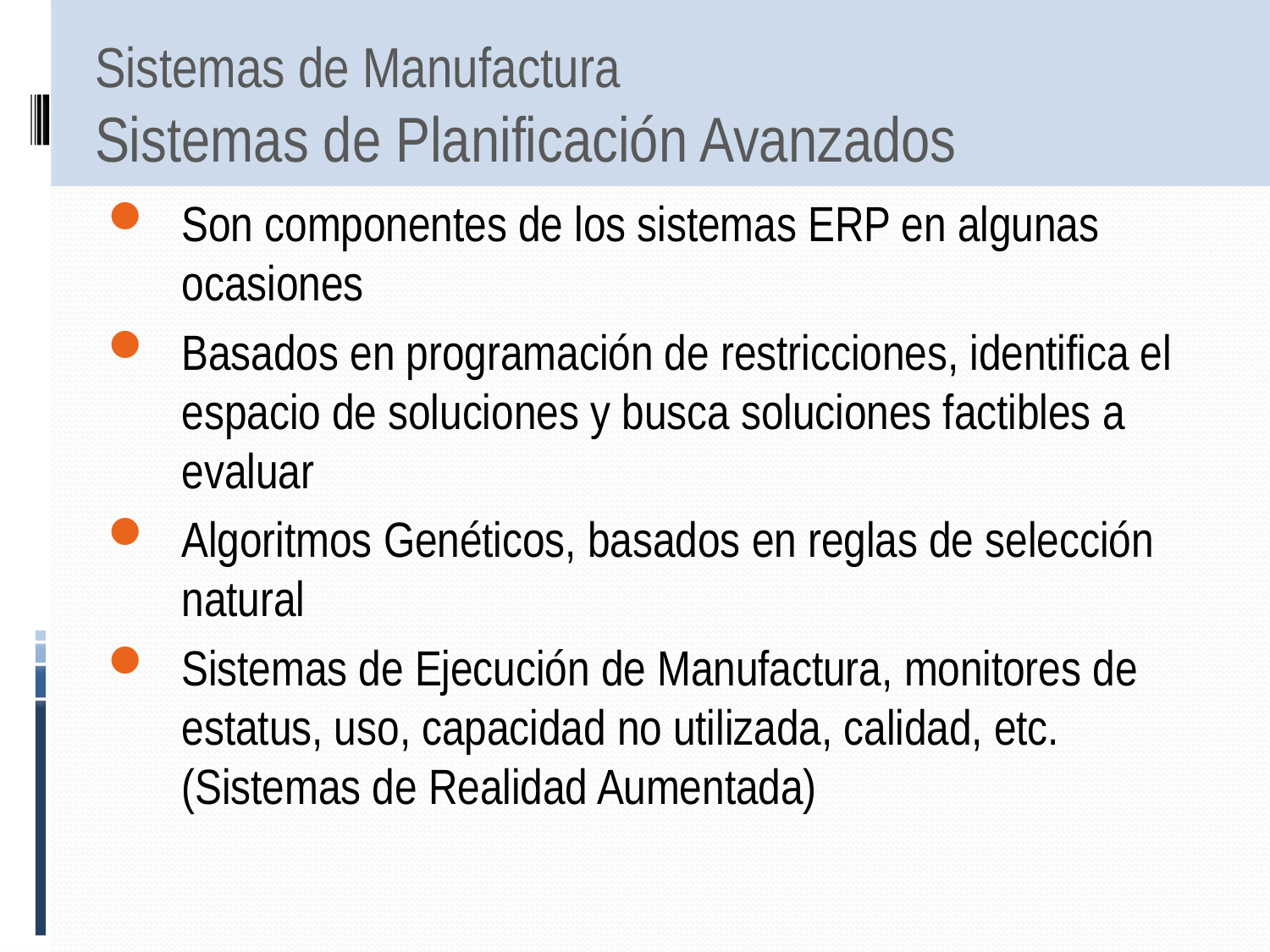

# Sistemas de Manufactura Sistemas de Planificación Avanzados
Son componentes de los sistemas ERP en algunas ocasiones
Basados en programación de restricciones, identifica el espacio de soluciones y busca soluciones factibles a evaluar
Algoritmos Genéticos, basados en reglas de selección natural
Sistemas de Ejecución de Manufactura, monitores de estatus, uso, capacidad no utilizada, calidad, etc. (Sistemas de Realidad Aumentada)